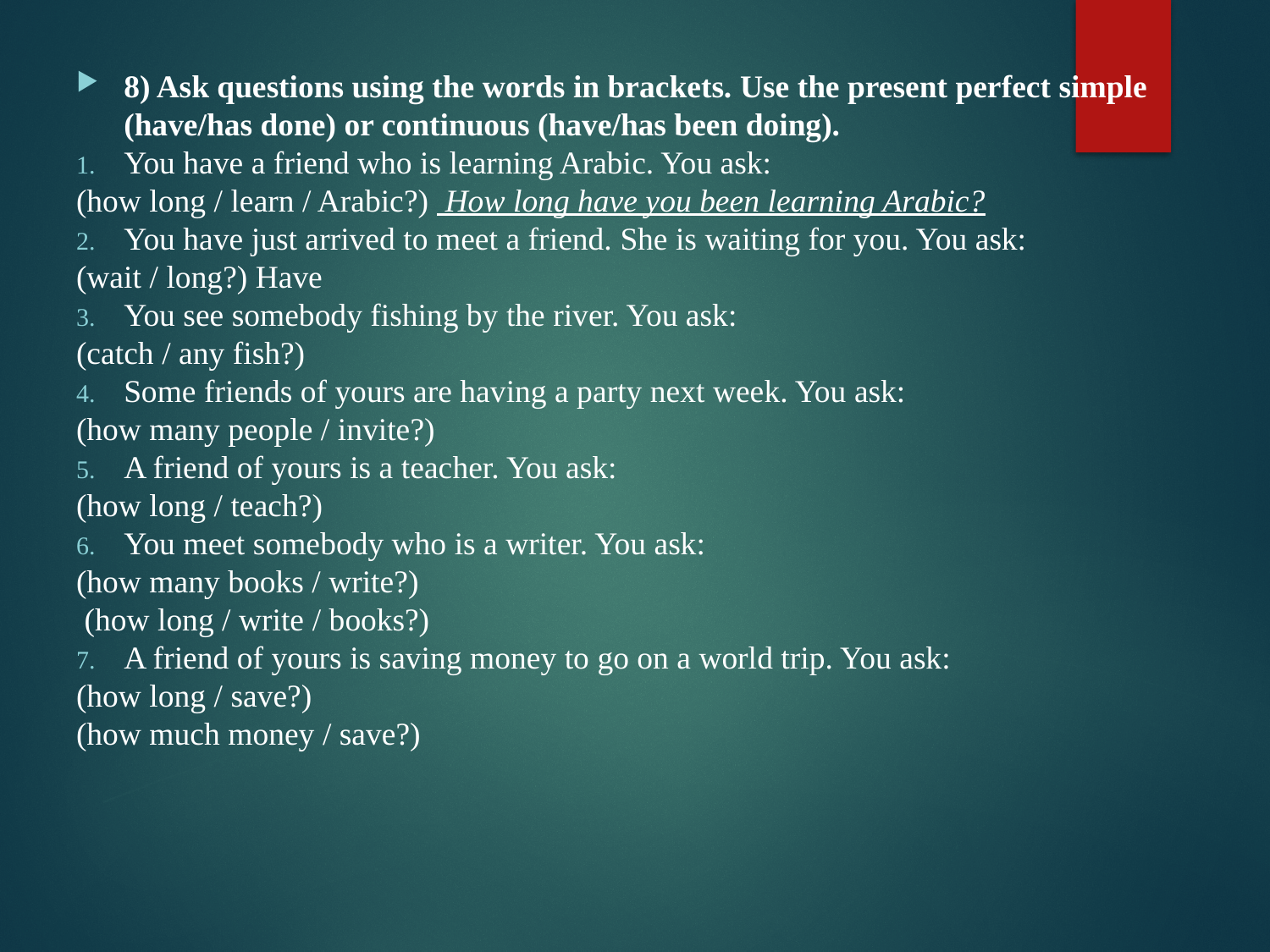

8) Ask questions using the words in brackets. Use the present perfect simple (have/has done) or continuous (have/has been doing).
You have a friend who is learning Arabic. You ask:
(how long / learn / Arabic?)  How long have you been learning Arabic?
You have just arrived to meet a friend. She is waiting for you. You ask:
(wait / long?) Have
You see somebody fishing by the river. You ask:
(catch / any fish?)
Some friends of yours are having a party next week. You ask:
(how many people / invite?)
A friend of yours is a teacher. You ask:
(how long / teach?)
You meet somebody who is a writer. You ask:
(how many books / write?)
 (how long / write / books?)
A friend of yours is saving money to go on a world trip. You ask:
(how long / save?)
(how much money / save?)